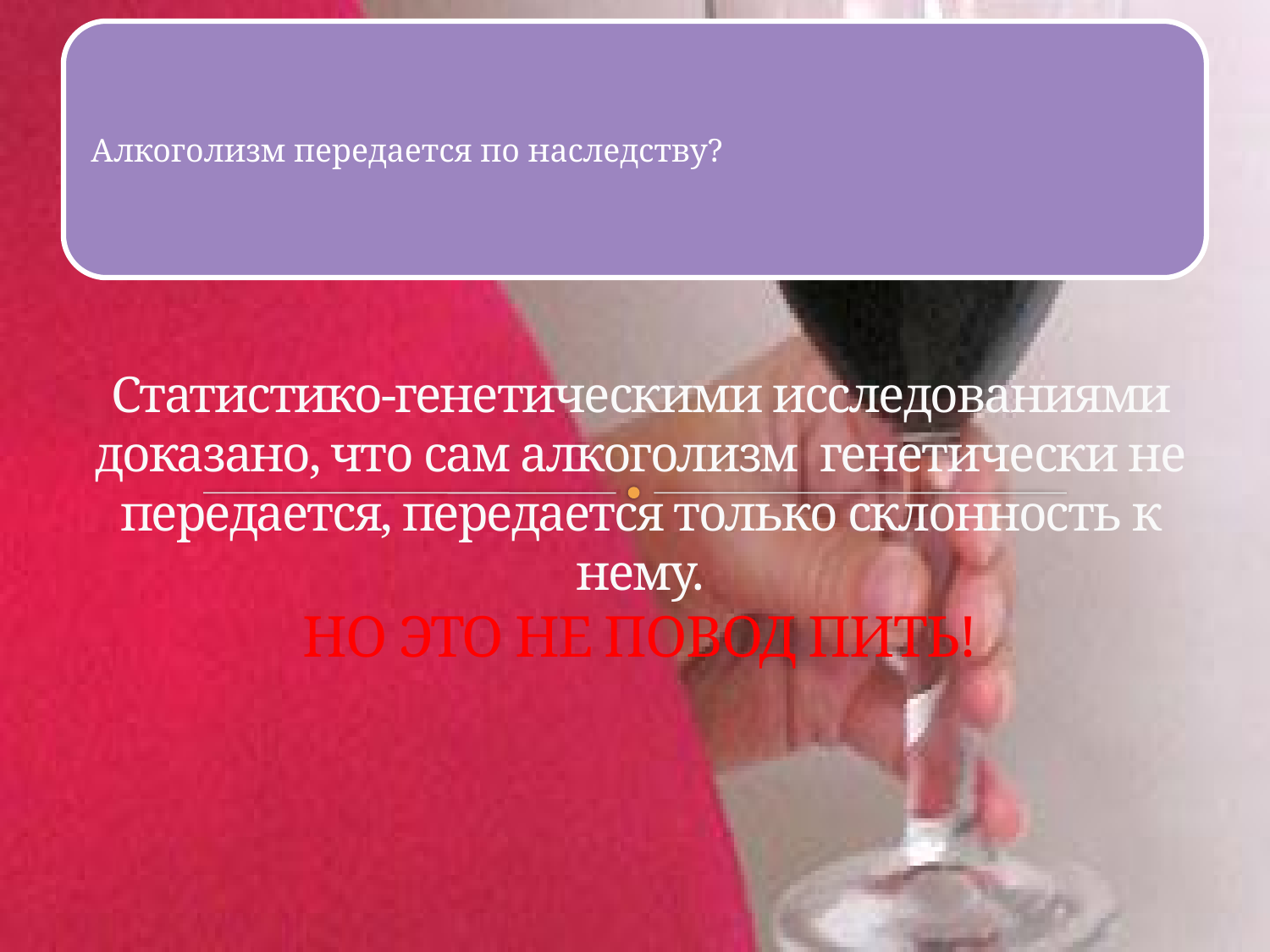

Алкоголизм передается по наследству?
# Статистико-генетическими исследованиями доказано, что сам алкоголизм  генетически не передается, передается только склонность к нему. НО ЭТО НЕ ПОВОД ПИТЬ!